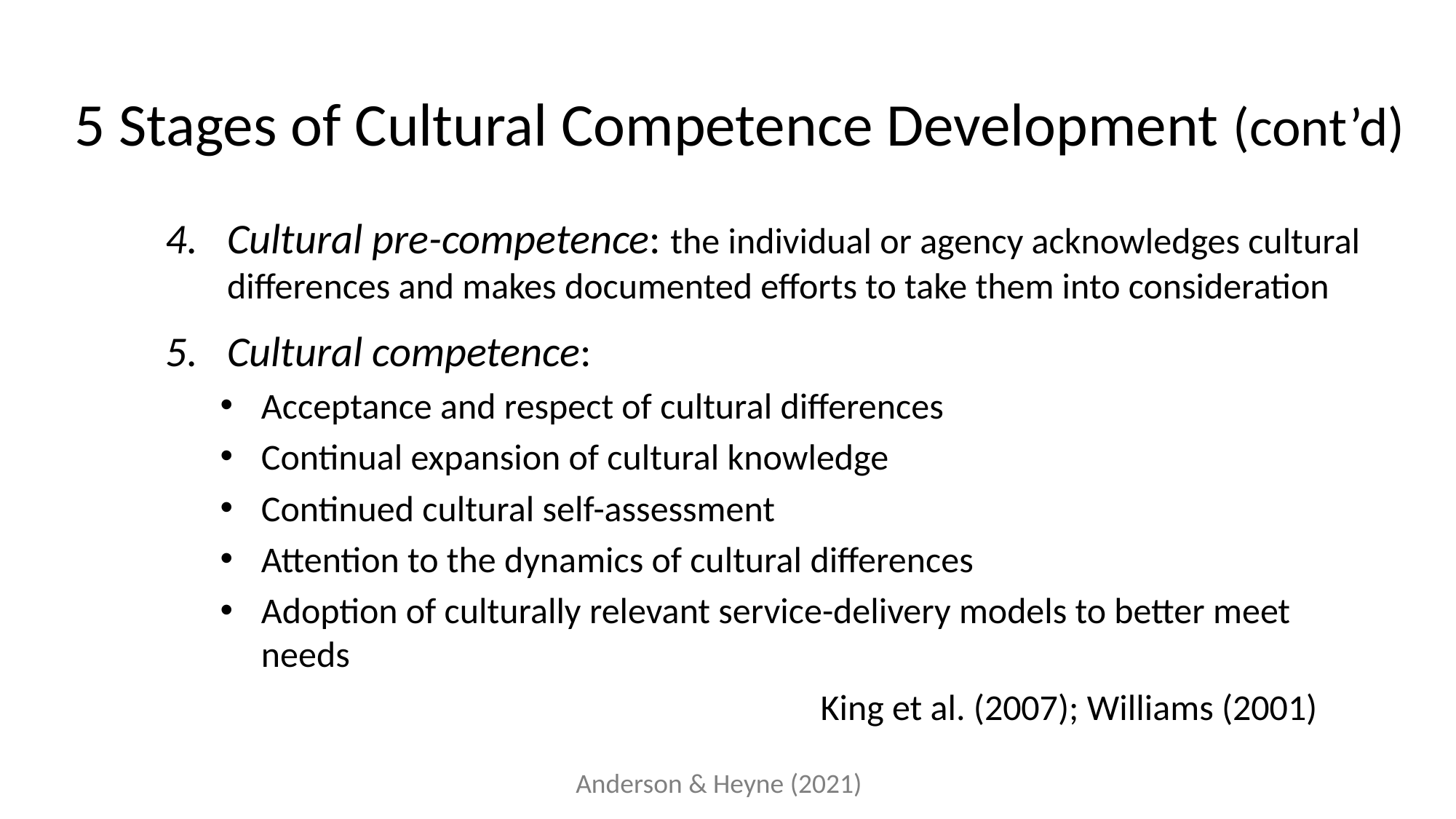

# 5 Stages of Cultural Competence Development (cont’d)
Cultural pre-competence: the individual or agency acknowledges cultural differences and makes documented efforts to take them into consideration
Cultural competence:
Acceptance and respect of cultural differences
Continual expansion of cultural knowledge
Continued cultural self-assessment
Attention to the dynamics of cultural differences
Adoption of culturally relevant service-delivery models to better meet needs
						King et al. (2007); Williams (2001)
Anderson & Heyne (2021)